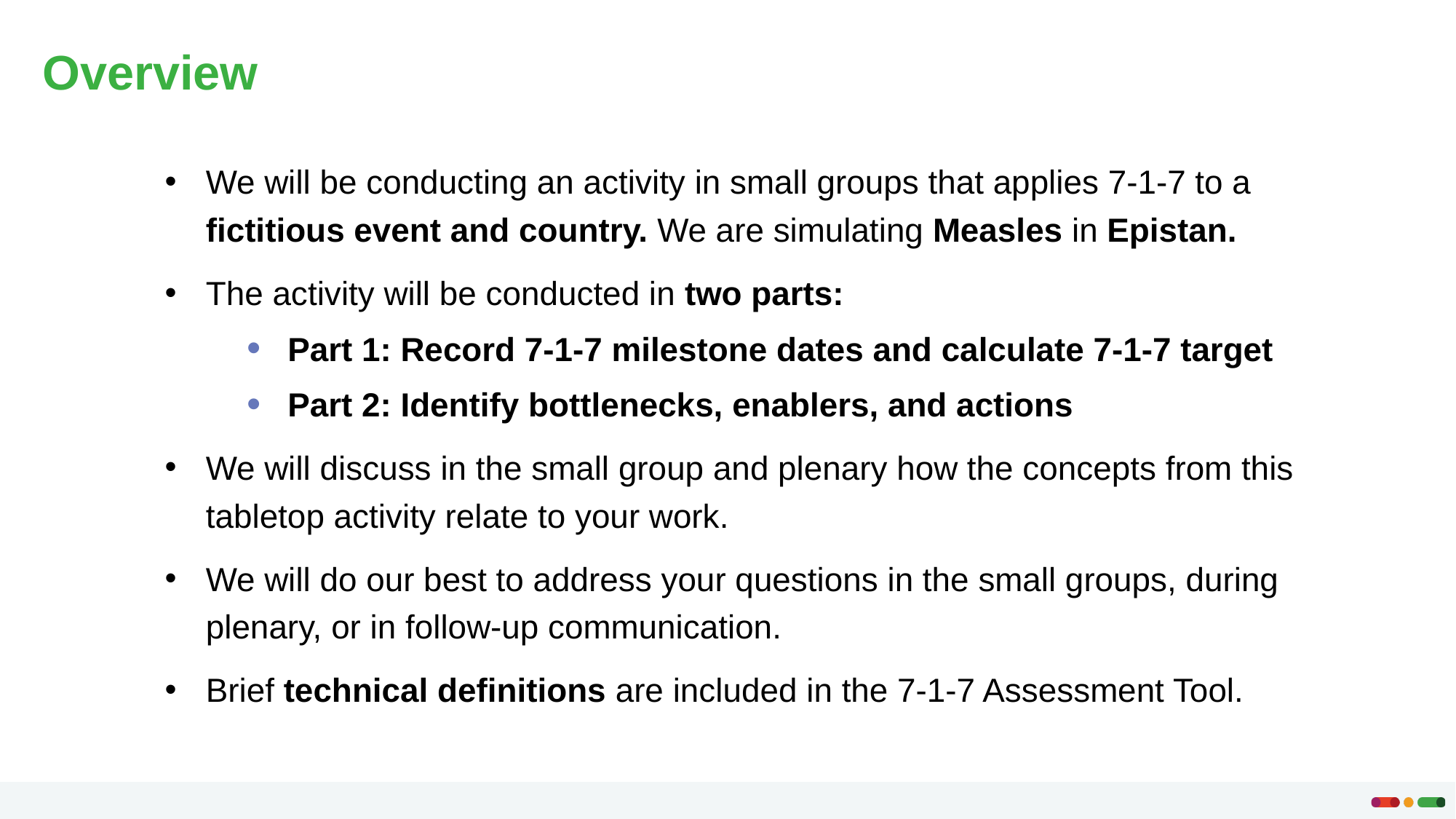

Overview
We will be conducting an activity in small groups that applies 7-1-7 to a fictitious event and country. We are simulating Measles in Epistan.
The activity will be conducted in two parts:
Part 1: Record 7-1-7 milestone dates and calculate 7-1-7 target
Part 2: Identify bottlenecks, enablers, and actions
We will discuss in the small group and plenary how the concepts from this tabletop activity relate to your work.
We will do our best to address your questions in the small groups, during plenary, or in follow-up communication.
Brief technical definitions are included in the 7-1-7 Assessment Tool.